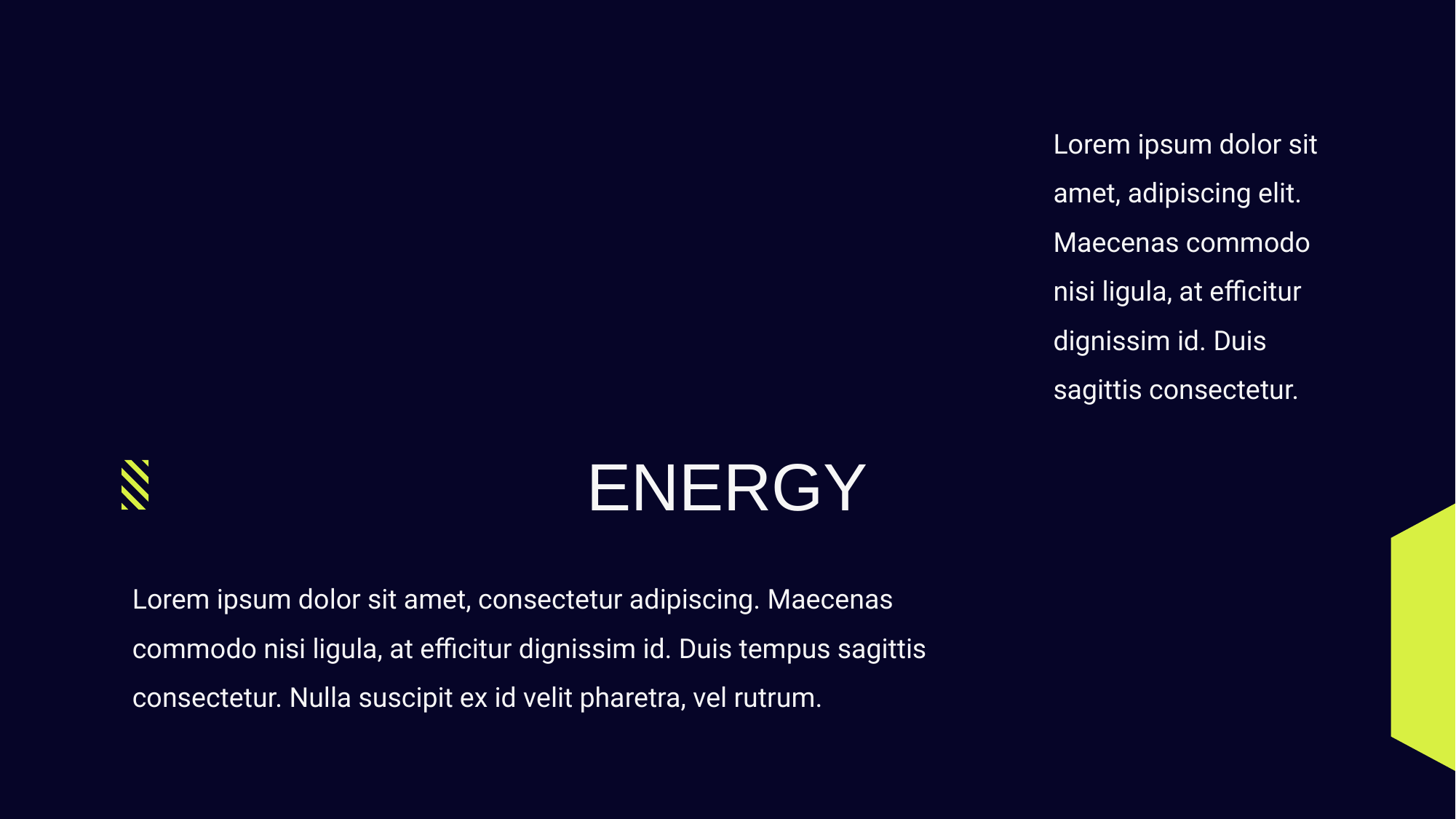

Lorem ipsum dolor sit amet, adipiscing elit. Maecenas commodo nisi ligula, at efficitur dignissim id. Duis sagittis consectetur.
ENERGY

Lorem ipsum dolor sit amet, consectetur adipiscing. Maecenas commodo nisi ligula, at efficitur dignissim id. Duis tempus sagittis consectetur. Nulla suscipit ex id velit pharetra, vel rutrum.